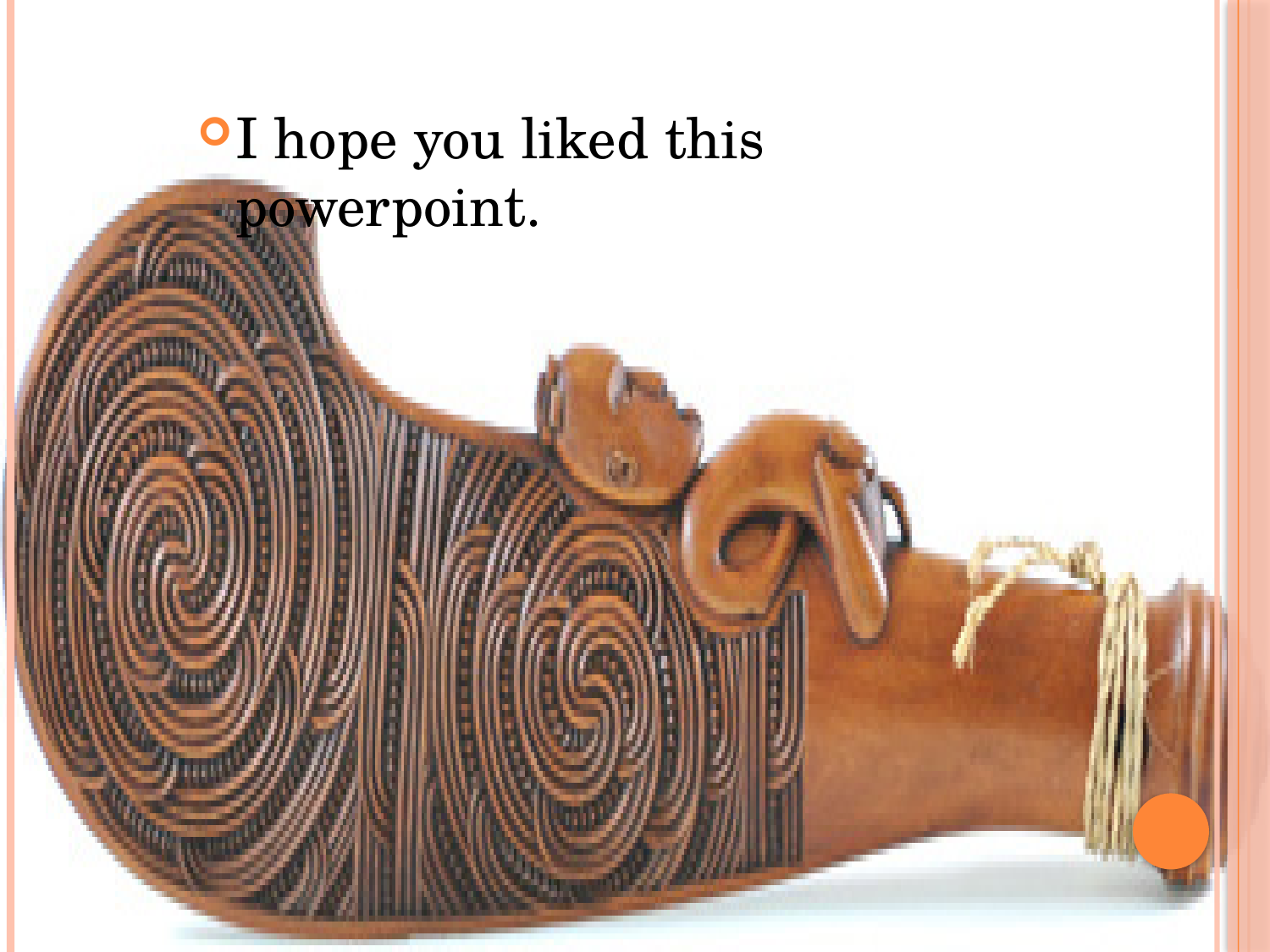

I hope you liked this powerpoint.

#